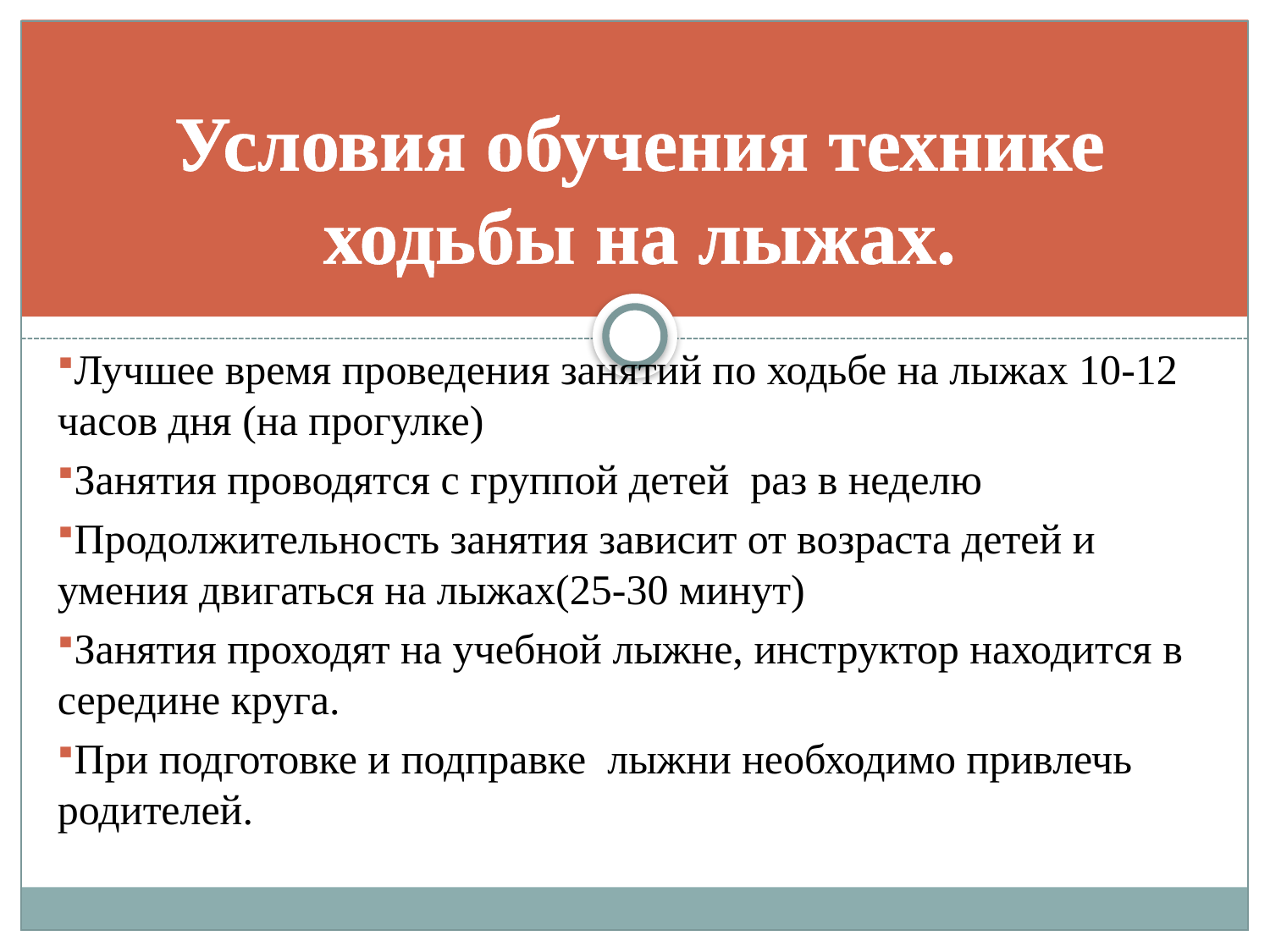

# Условия обучения технике ходьбы на лыжах.
Лучшее время проведения занятий по ходьбе на лыжах 10-12 часов дня (на прогулке)
Занятия проводятся с группой детей  раз в неделю
Продолжительность занятия зависит от возраста детей и умения двигаться на лыжах(25-30 минут)
Занятия проходят на учебной лыжне, инструктор находится в середине круга.
При подготовке и подправке  лыжни необходимо привлечь родителей.